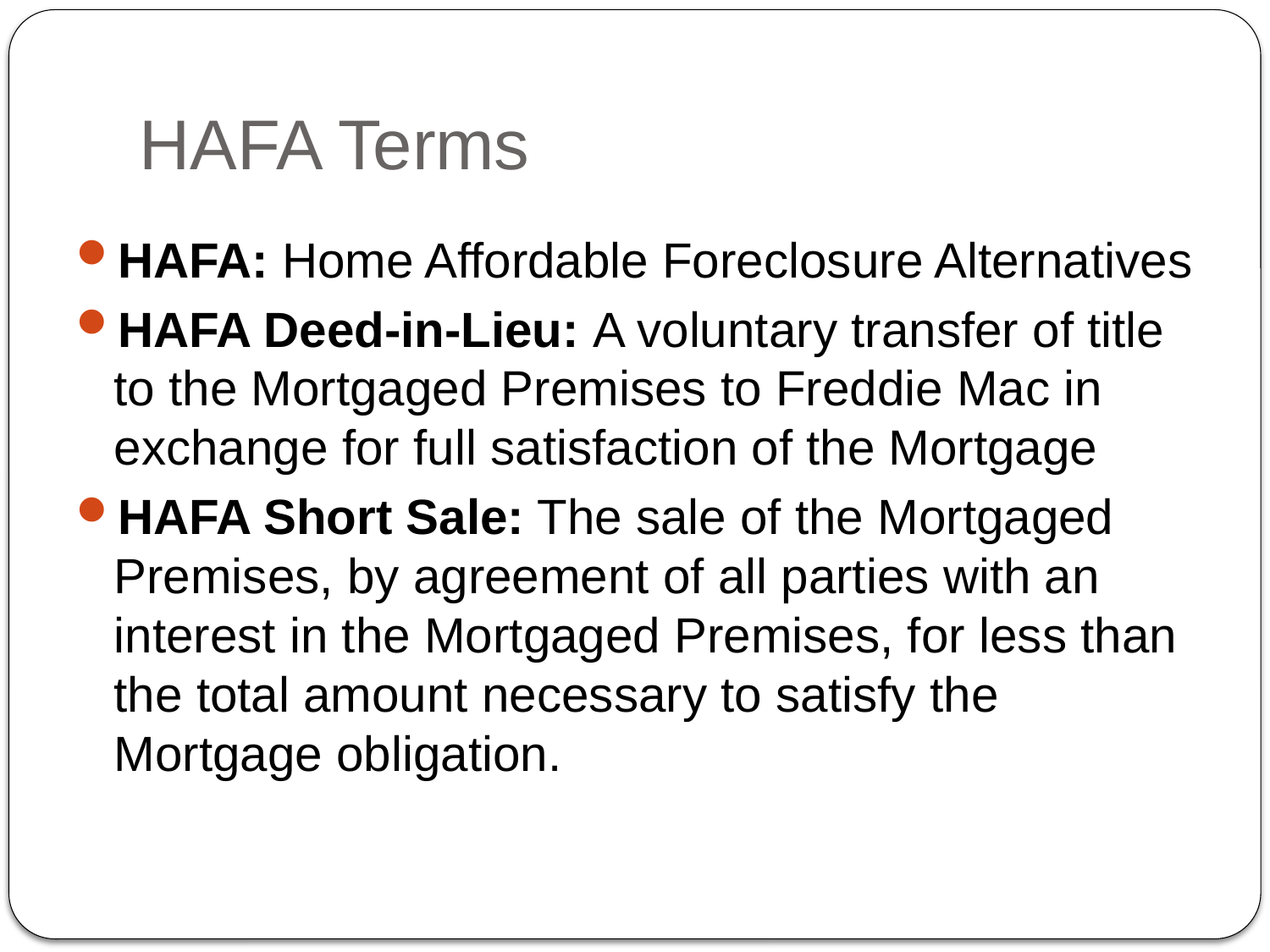

# HAFA Terms
HAFA: Home Affordable Foreclosure Alternatives
HAFA Deed-in-Lieu: A voluntary transfer of title to the Mortgaged Premises to Freddie Mac in exchange for full satisfaction of the Mortgage
HAFA Short Sale: The sale of the Mortgaged Premises, by agreement of all parties with an interest in the Mortgaged Premises, for less than the total amount necessary to satisfy the Mortgage obligation.